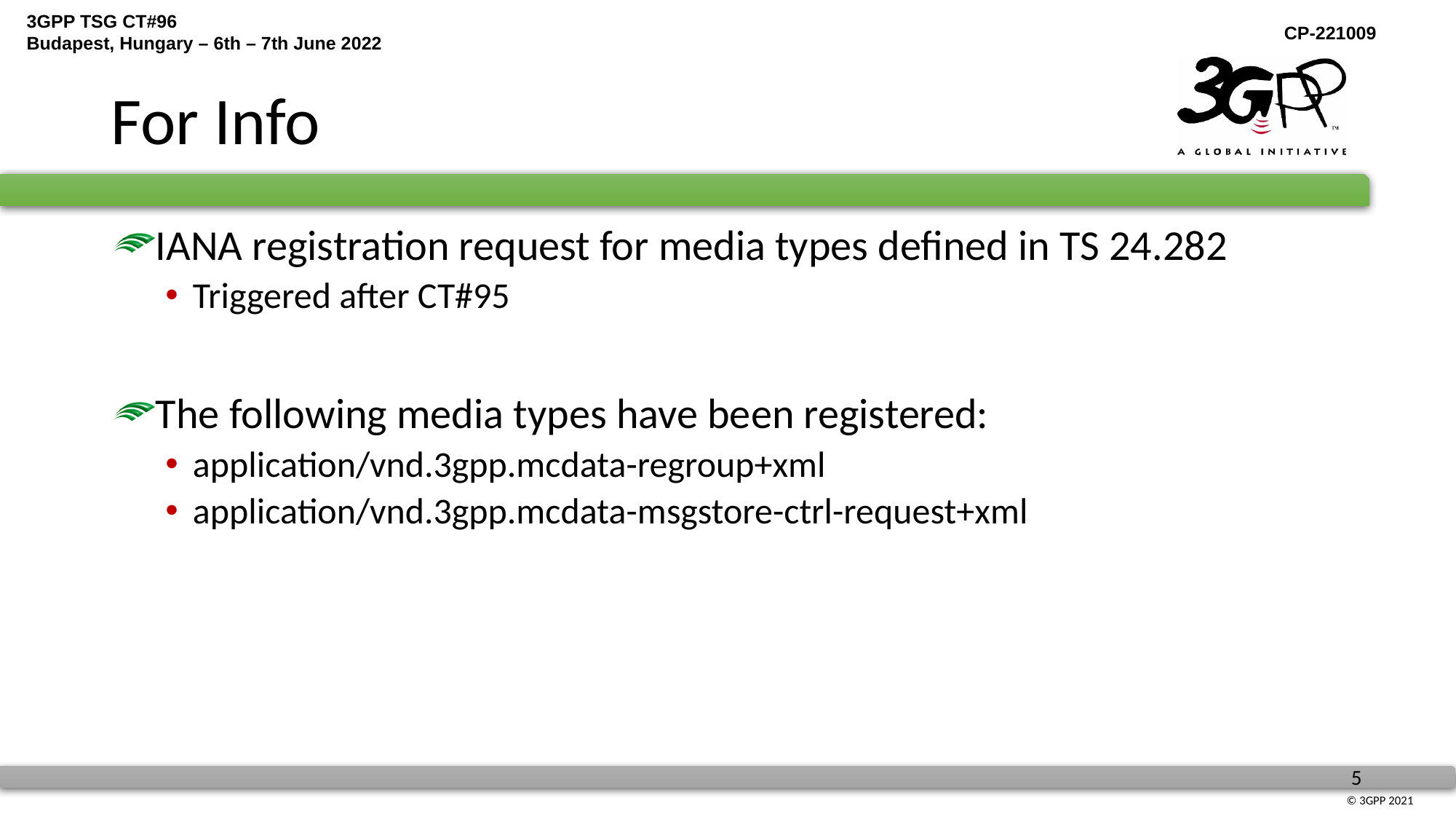

# For Info
IANA registration request for media types defined in TS 24.282
Triggered after CT#95

The following media types have been registered:
application/vnd.3gpp.mcdata-regroup+xml
application/vnd.3gpp.mcdata-msgstore-ctrl-request+xml